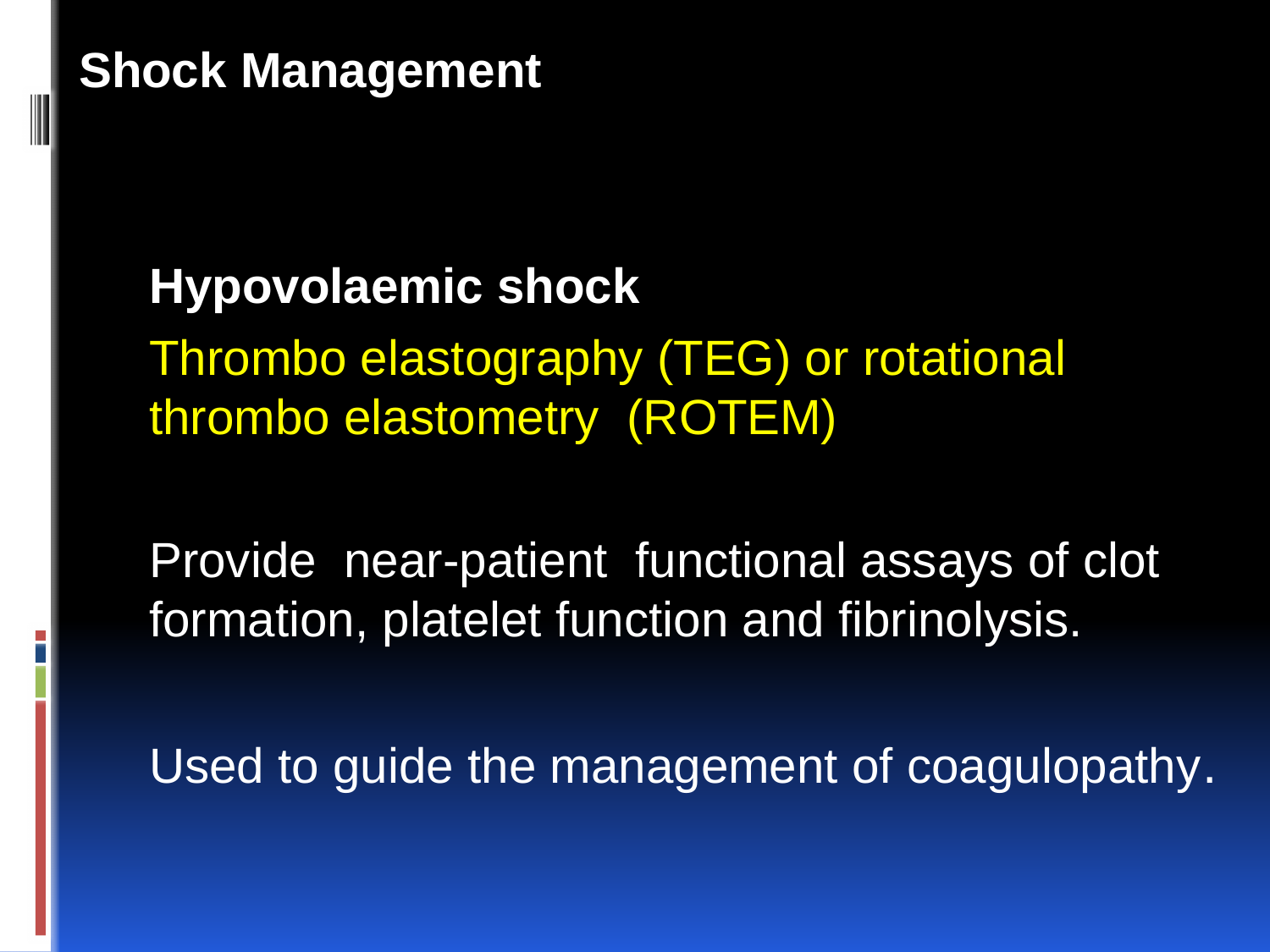

Shock Management
Hypovolaemic shock
Thrombo elastography (TEG) or rotational thrombo elastometry  (ROTEM)

Provide  near-patient  functional assays of clot formation, platelet function and fibrinolysis.

Used to guide the management of coagulopathy.